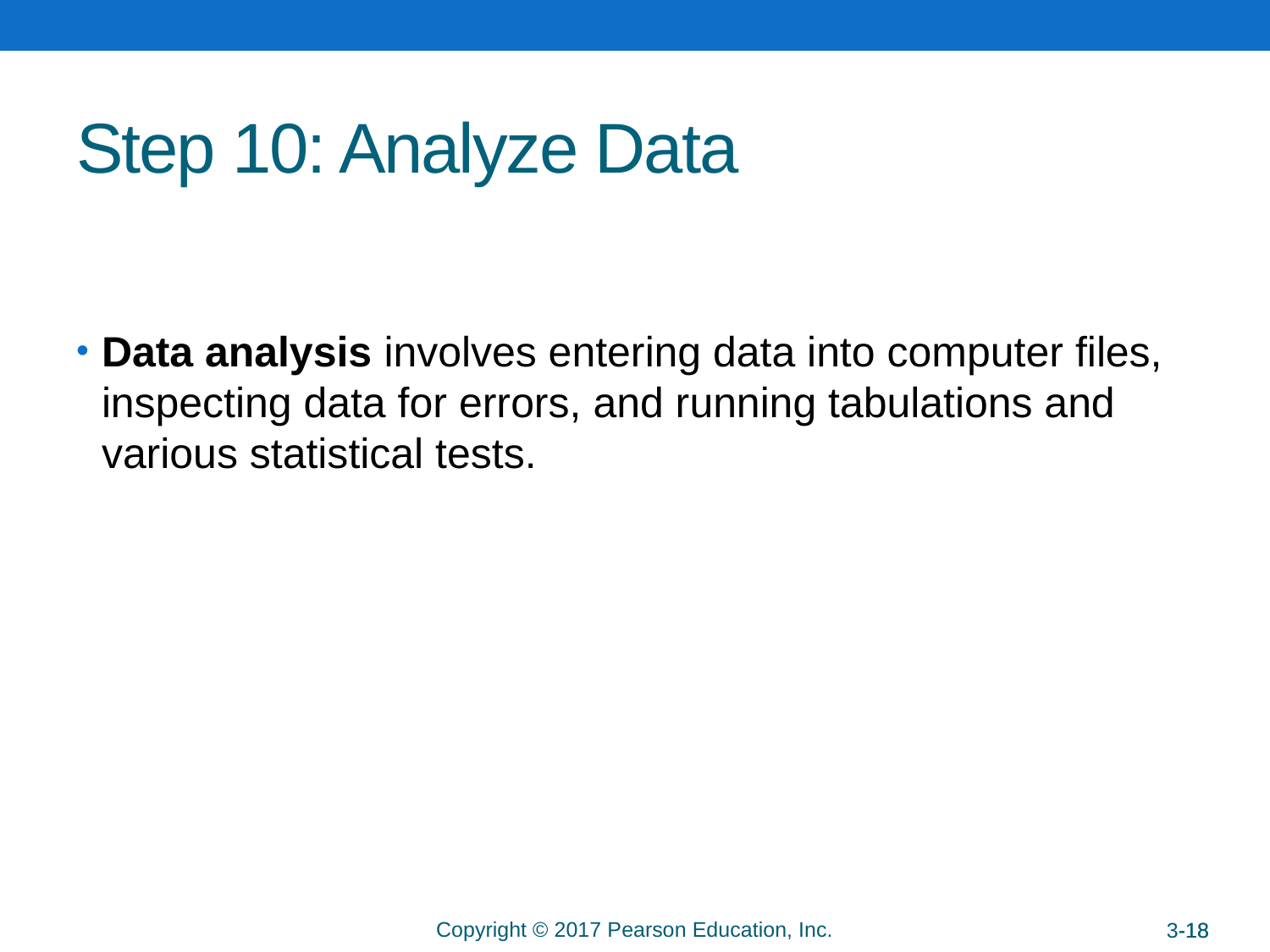

# Step 10: Analyze Data
Data analysis involves entering data into computer files, inspecting data for errors, and running tabulations and various statistical tests.